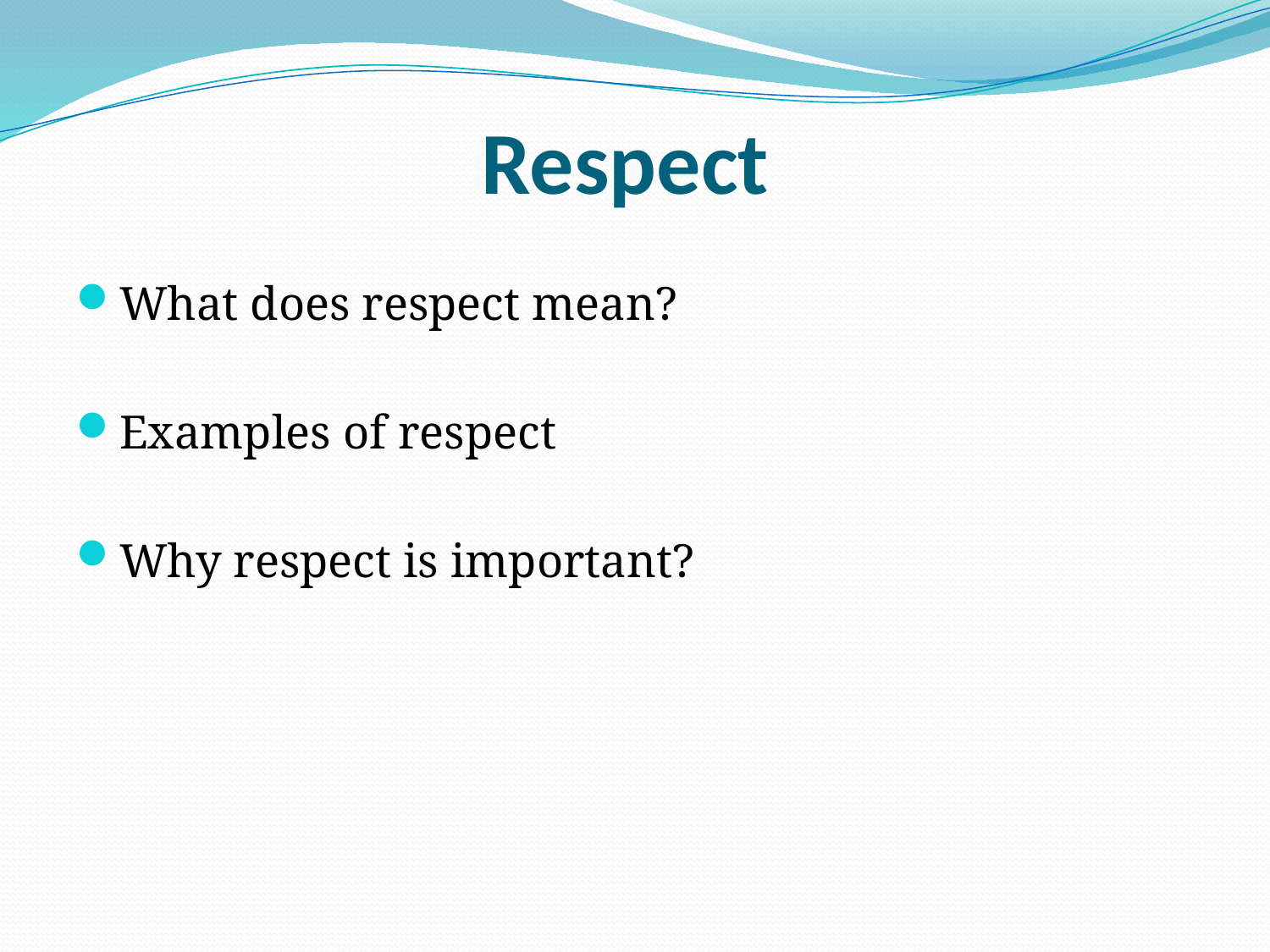

# Respect
What does respect mean?

Examples of respect

Why respect is important?